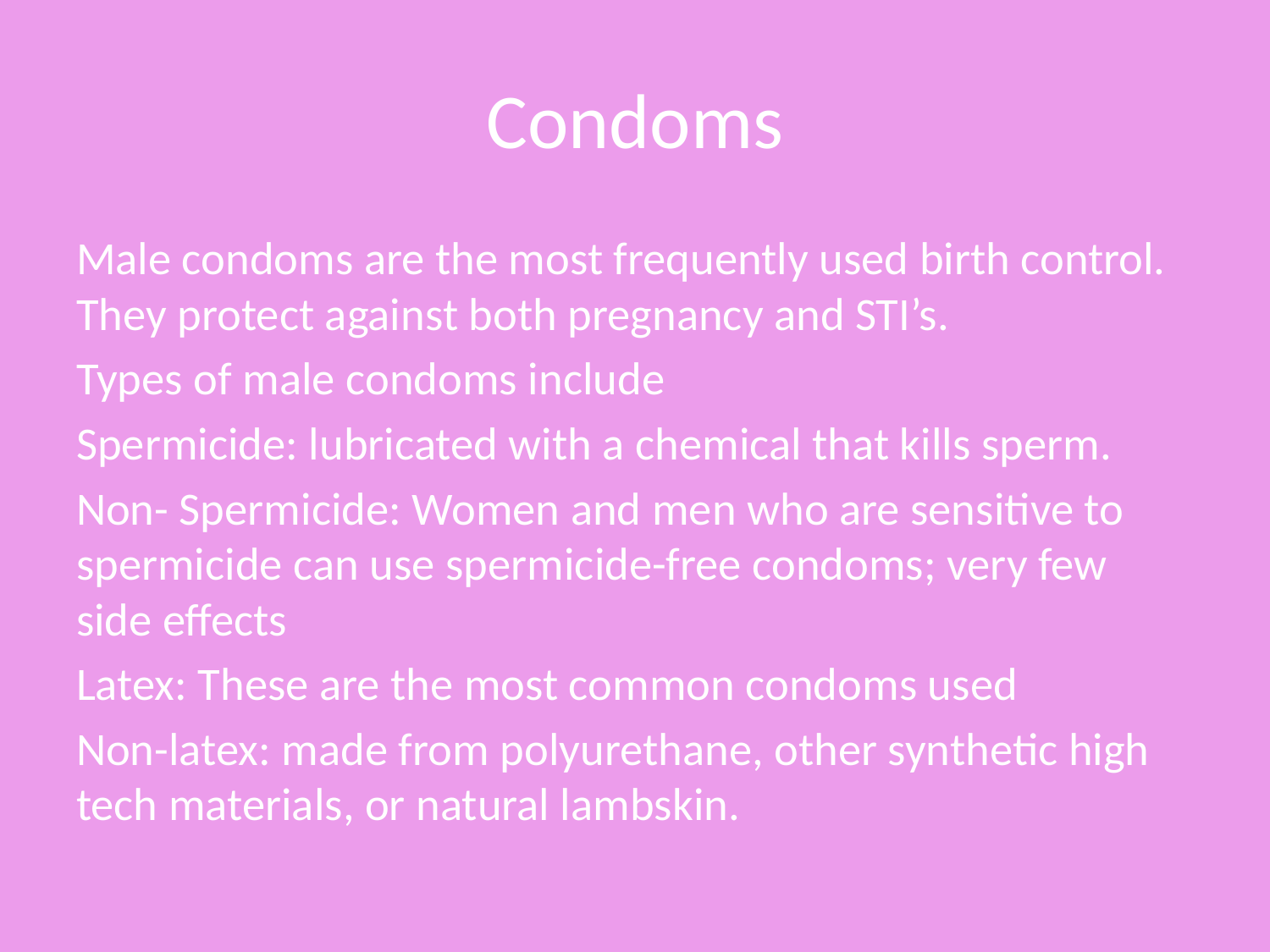

# Condoms
Male condoms are the most frequently used birth control. They protect against both pregnancy and STI’s.
Types of male condoms include
Spermicide: lubricated with a chemical that kills sperm.
Non- Spermicide: Women and men who are sensitive to spermicide can use spermicide-free condoms; very few side effects
Latex: These are the most common condoms used
Non-latex: made from polyurethane, other synthetic high tech materials, or natural lambskin.